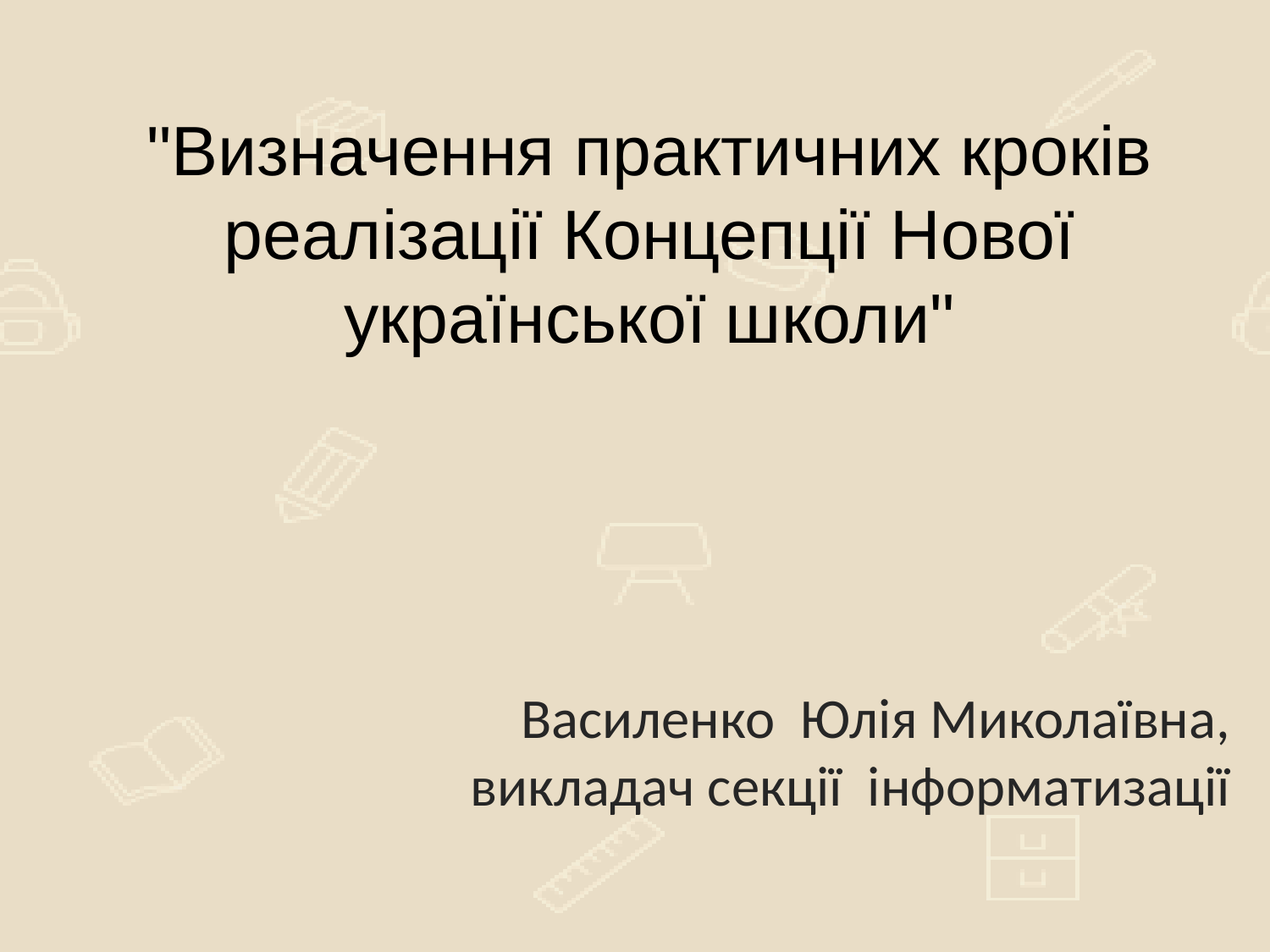

# "Визначення практичних кроків реалізації Концепції Нової української школи"
Василенко  Юлія Миколаївна, викладач секції  інформатизації